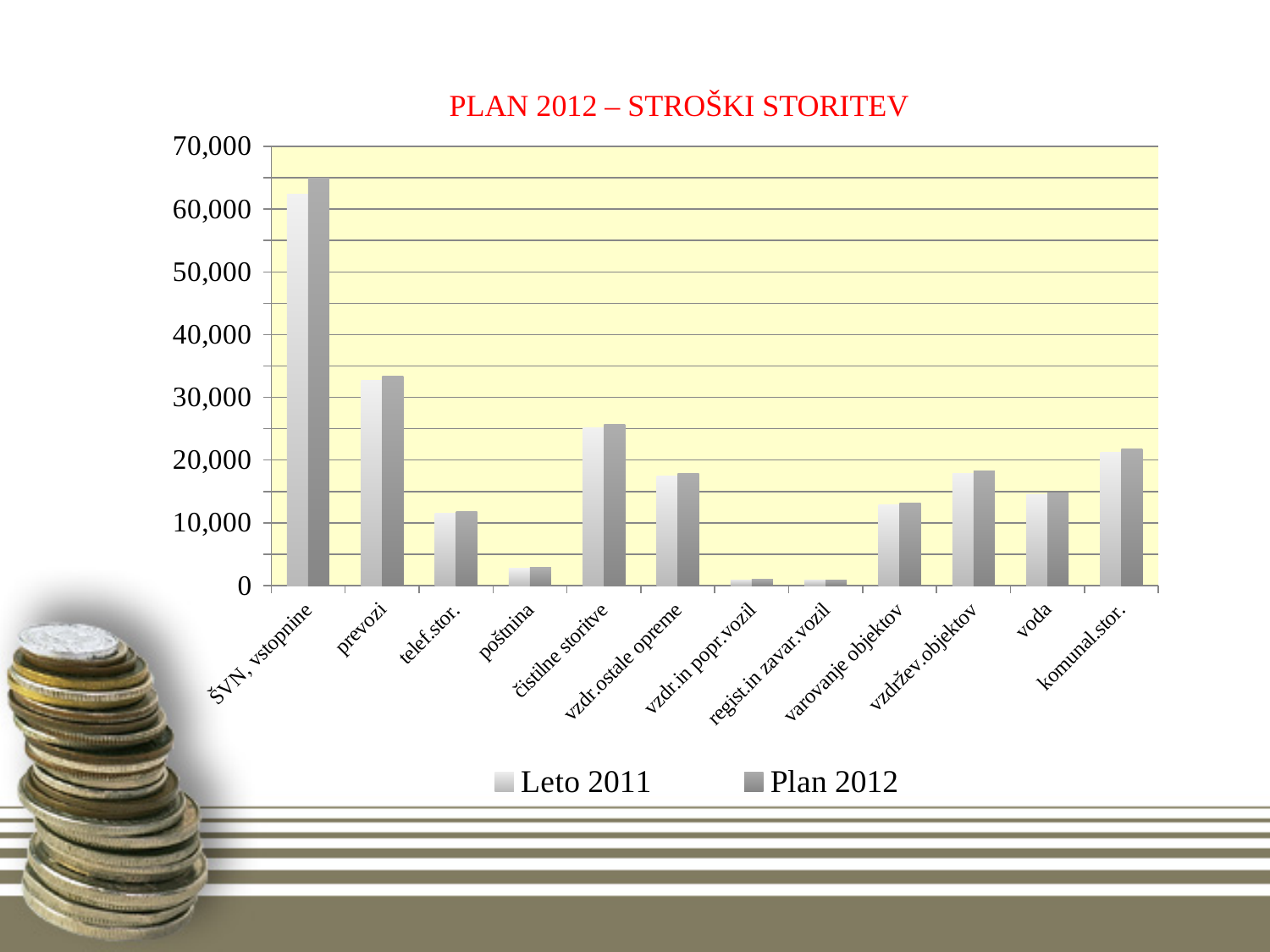

### Chart

| Category | Leto 2011 | Plan 2012 |
|---|---|---|
| ŠVN, vstopnine | 62329.35 | 65000.0 |
| prevozi | 32662.05 | 33380.62 |
| telef.stor. | 11538.38 | 11792.22 |
| poštnina | 2780.16 | 2841.32 |
| čistilne storitve | 25190.58 | 25744.77 |
| vzdr.ostale opreme | 17496.28 | 17881.2 |
| vzdr.in popr.vozil | 929.27 | 949.71 |
| regist.in zavar.vozil | 813.43 | 831.33 |
| varovanje objektov | 12812.36 | 13094.23 |
| vzdržev.objektov | 17911.49 | 18305.54 |
| voda | 14451.77 | 14769.71 |
| komunal.stor. | 21268.78 | 21736.69 |
# PLAN 2012 – STROŠKI STORITEV